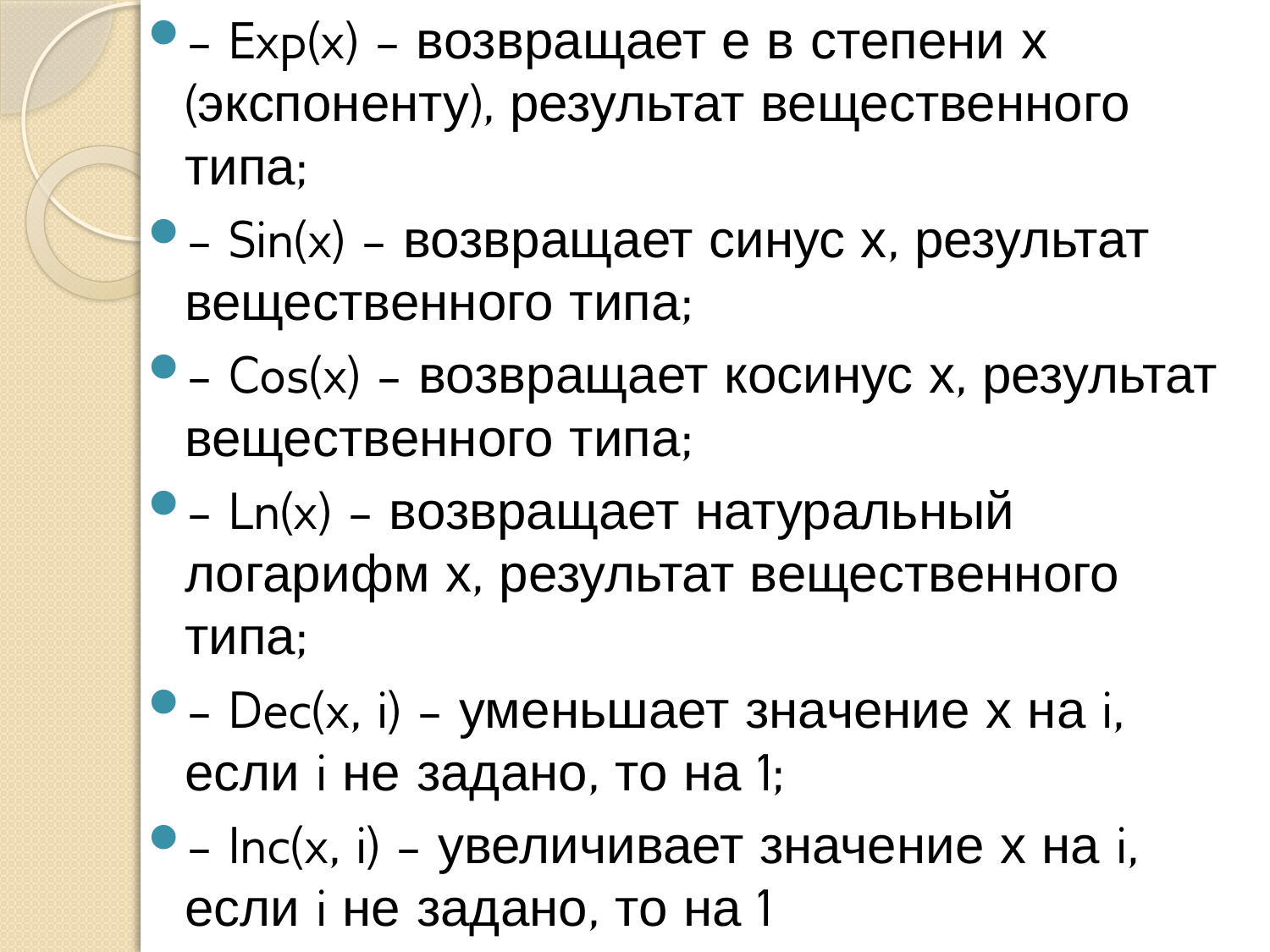

– Exp(x) – возвращает е в степени х (экспоненту), результат вещественного типа;
– Sin(x) – возвращает синус х, результат вещественного типа;
– Cos(x) – возвращает косинус х, результат вещественного типа;
– Ln(x) – возвращает натуральный логарифм х, результат вещественного типа;
– Dec(x, i) – уменьшает значение х на i, если i не задано, то на 1;
– Inc(x, i) – увеличивает значение х на i, если i не задано, то на 1

#